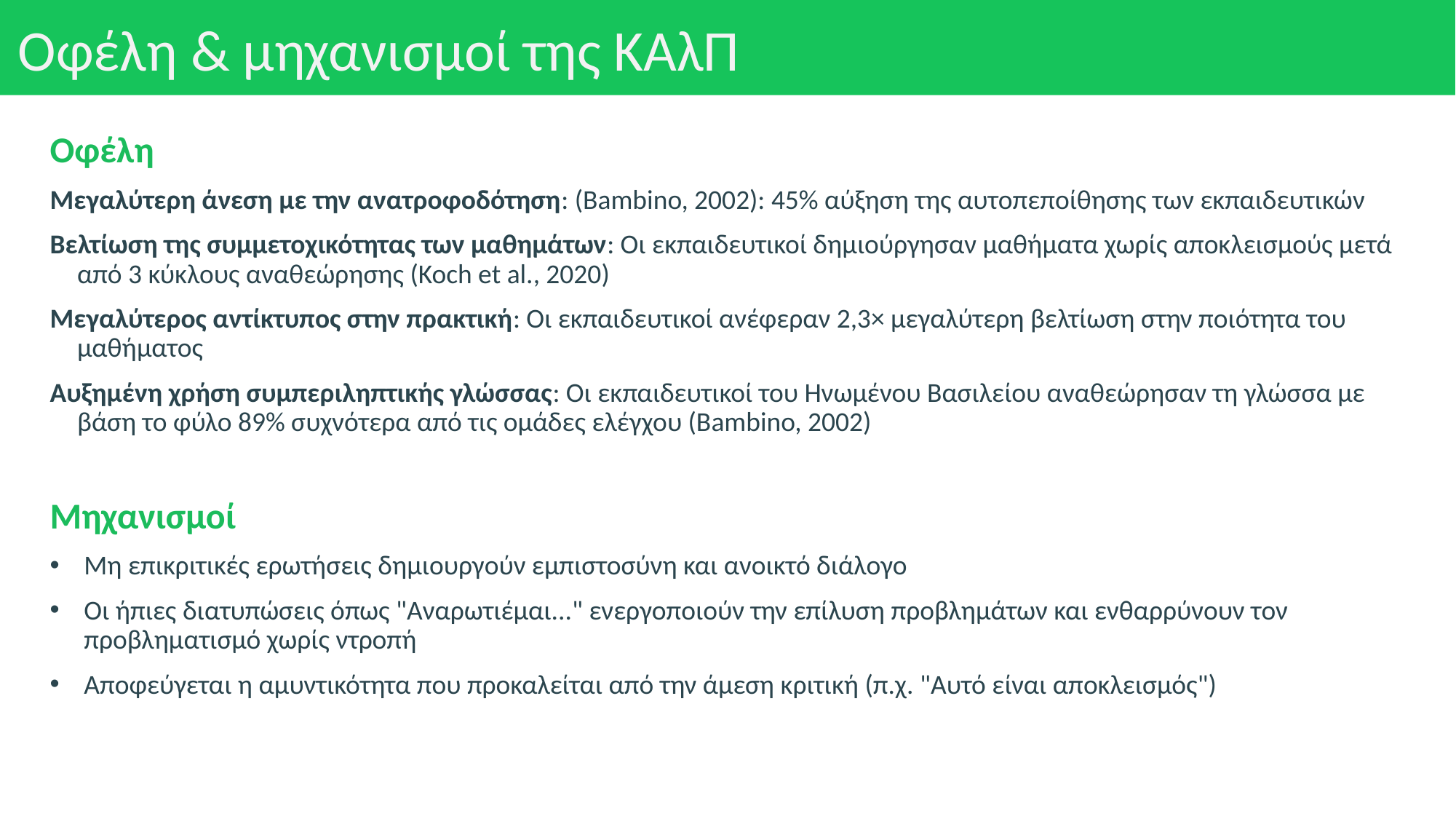

# Οφέλη & μηχανισμοί της ΚΑλΠ
Οφέλη
Μεγαλύτερη άνεση με την ανατροφοδότηση: (Bambino, 2002): 45% αύξηση της αυτοπεποίθησης των εκπαιδευτικών
Βελτίωση της συμμετοχικότητας των μαθημάτων: Οι εκπαιδευτικοί δημιούργησαν μαθήματα χωρίς αποκλεισμούς μετά από 3 κύκλους αναθεώρησης (Koch et al., 2020)
Μεγαλύτερος αντίκτυπος στην πρακτική: Οι εκπαιδευτικοί ανέφεραν 2,3× μεγαλύτερη βελτίωση στην ποιότητα του μαθήματος
Αυξημένη χρήση συμπεριληπτικής γλώσσας: Οι εκπαιδευτικοί του Ηνωμένου Βασιλείου αναθεώρησαν τη γλώσσα με βάση το φύλο 89% συχνότερα από τις ομάδες ελέγχου (Bambino, 2002)

Μηχανισμοί
Μη επικριτικές ερωτήσεις δημιουργούν εμπιστοσύνη και ανοικτό διάλογο
Οι ήπιες διατυπώσεις όπως "Αναρωτιέμαι..." ενεργοποιούν την επίλυση προβλημάτων και ενθαρρύνουν τον προβληματισμό χωρίς ντροπή
Αποφεύγεται η αμυντικότητα που προκαλείται από την άμεση κριτική (π.χ. "Αυτό είναι αποκλεισμός")